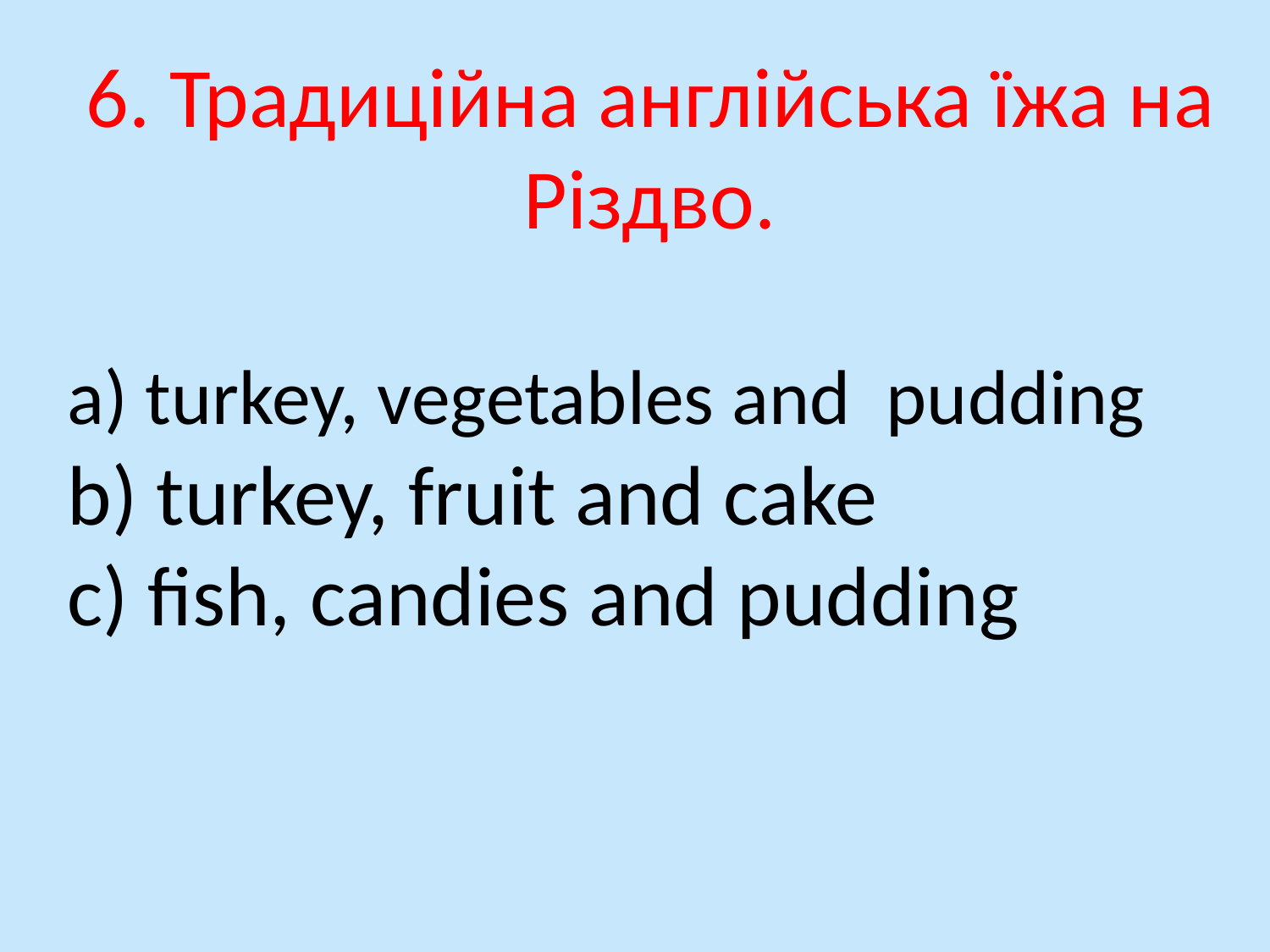

6. Традиційна англійська їжа на Різдво.

a) turkey, vegetables and  pudding
b) turkey, fruit and cake
c) fish, candies and pudding